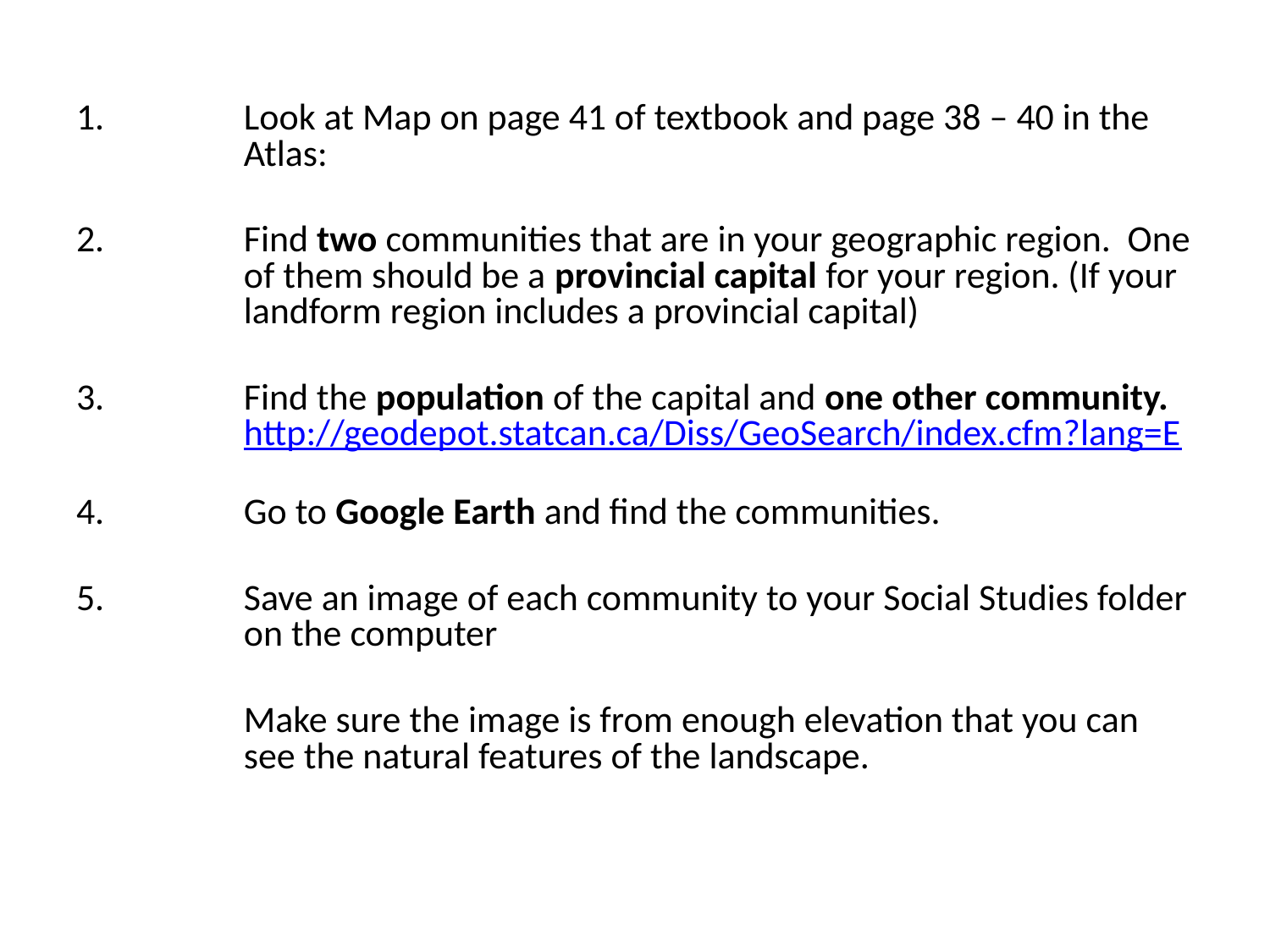

Look at Map on page 41 of textbook and page 38 – 40 in the Atlas:

Find two communities that are in your geographic region.  One of them should be a provincial capital for your region. (If your landform region includes a provincial capital)

Find the population of the capital and one other community. http://geodepot.statcan.ca/Diss/GeoSearch/index.cfm?lang=E
Go to Google Earth and find the communities.

Save an image of each community to your Social Studies folder on the computer

	Make sure the image is from enough elevation that you can see the natural features of the landscape.